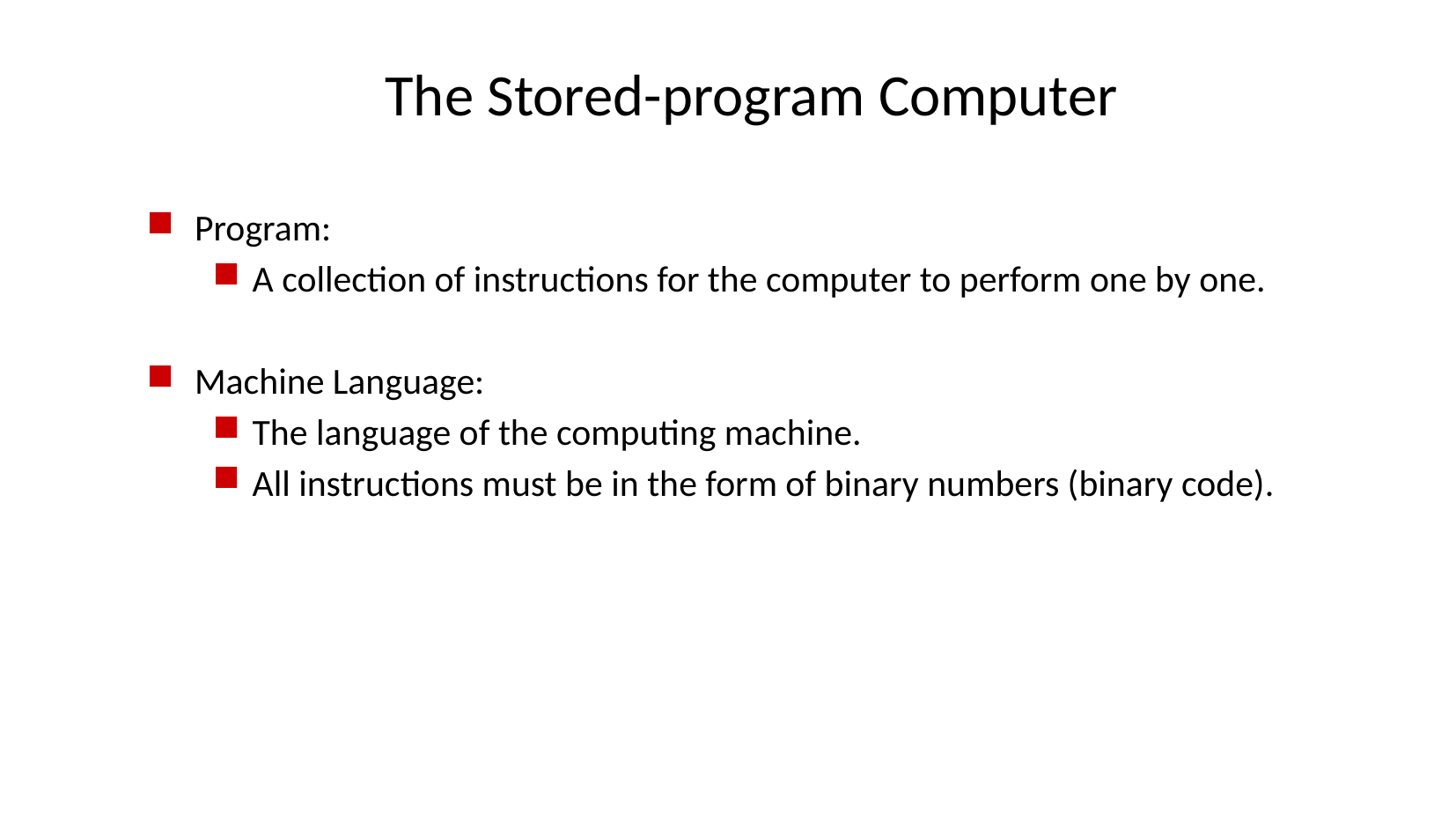

# The Stored-program Computer
Program:
A collection of instructions for the computer to perform one by one.

Machine Language:
The language of the computing machine.
All instructions must be in the form of binary numbers (binary code).